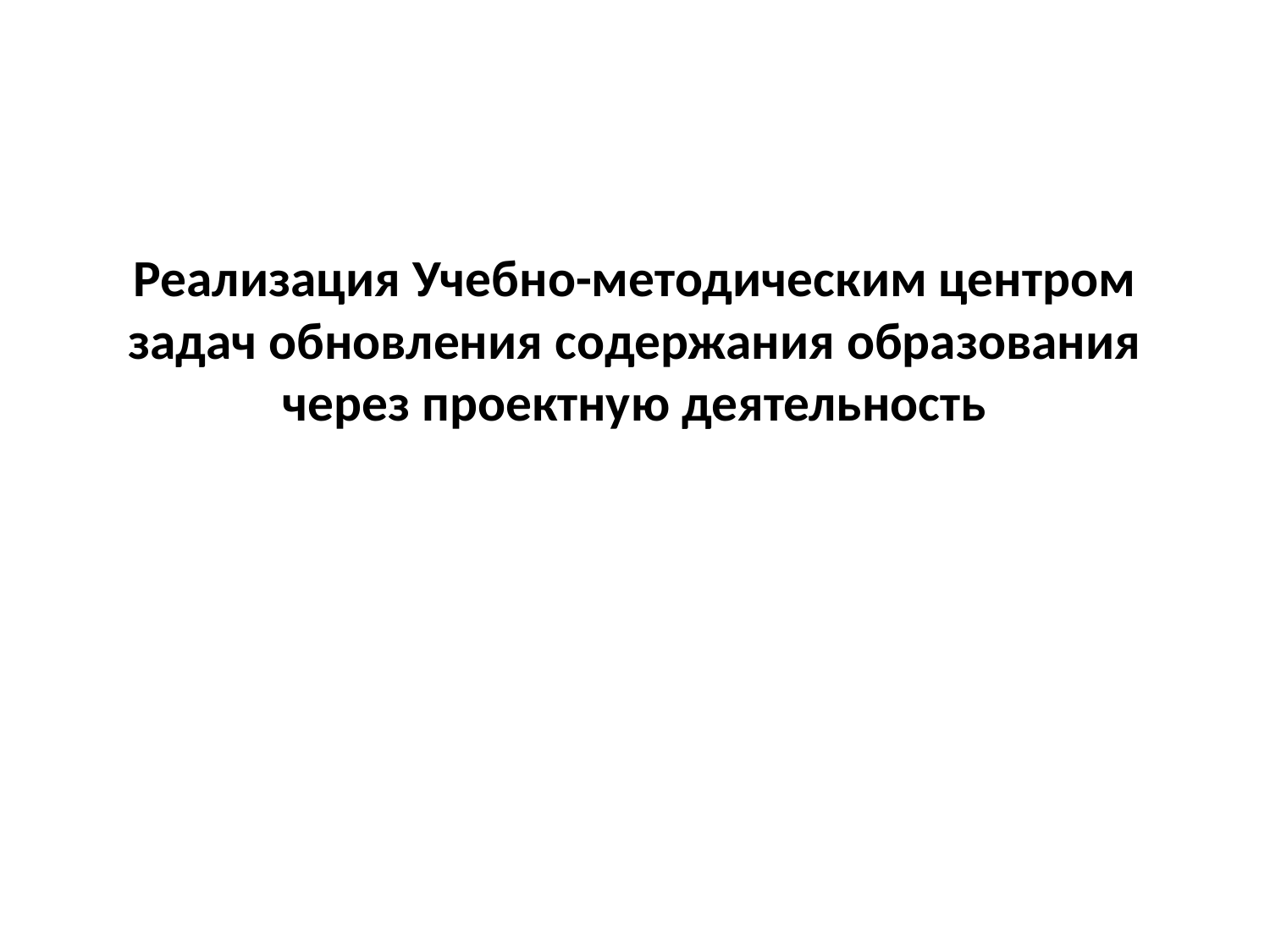

# Реализация Учебно-методическим центром задач обновления содержания образования через проектную деятельность